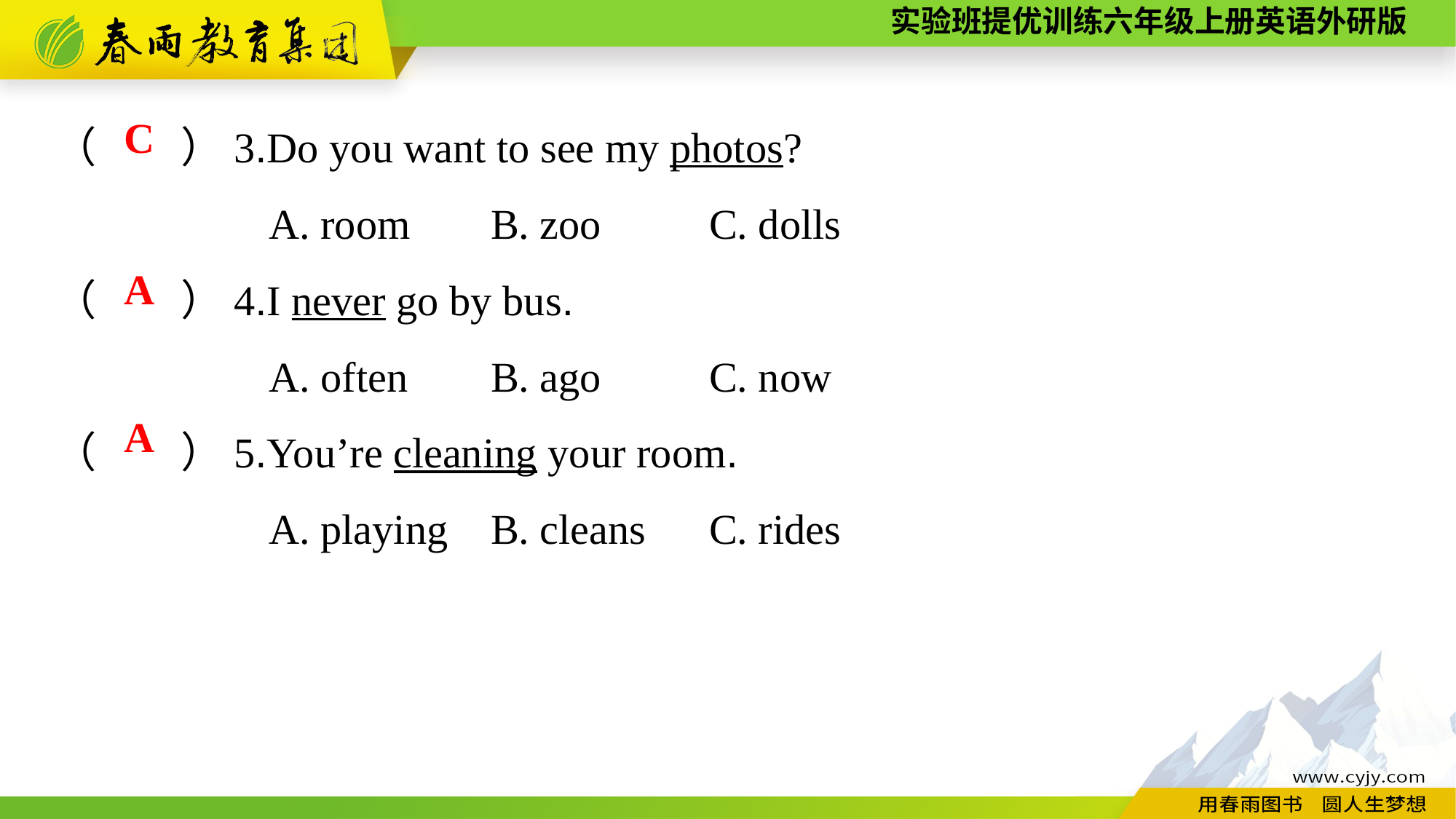

（　　）3.Do you want to see my photos?
A. room 	B. zoo 	C. dolls
（　　）4.I never go by bus.
A. often 	B. ago 	C. now
（　　）5.You’re cleaning your room.
A. playing 	B. cleans 	C. rides
C
A
A